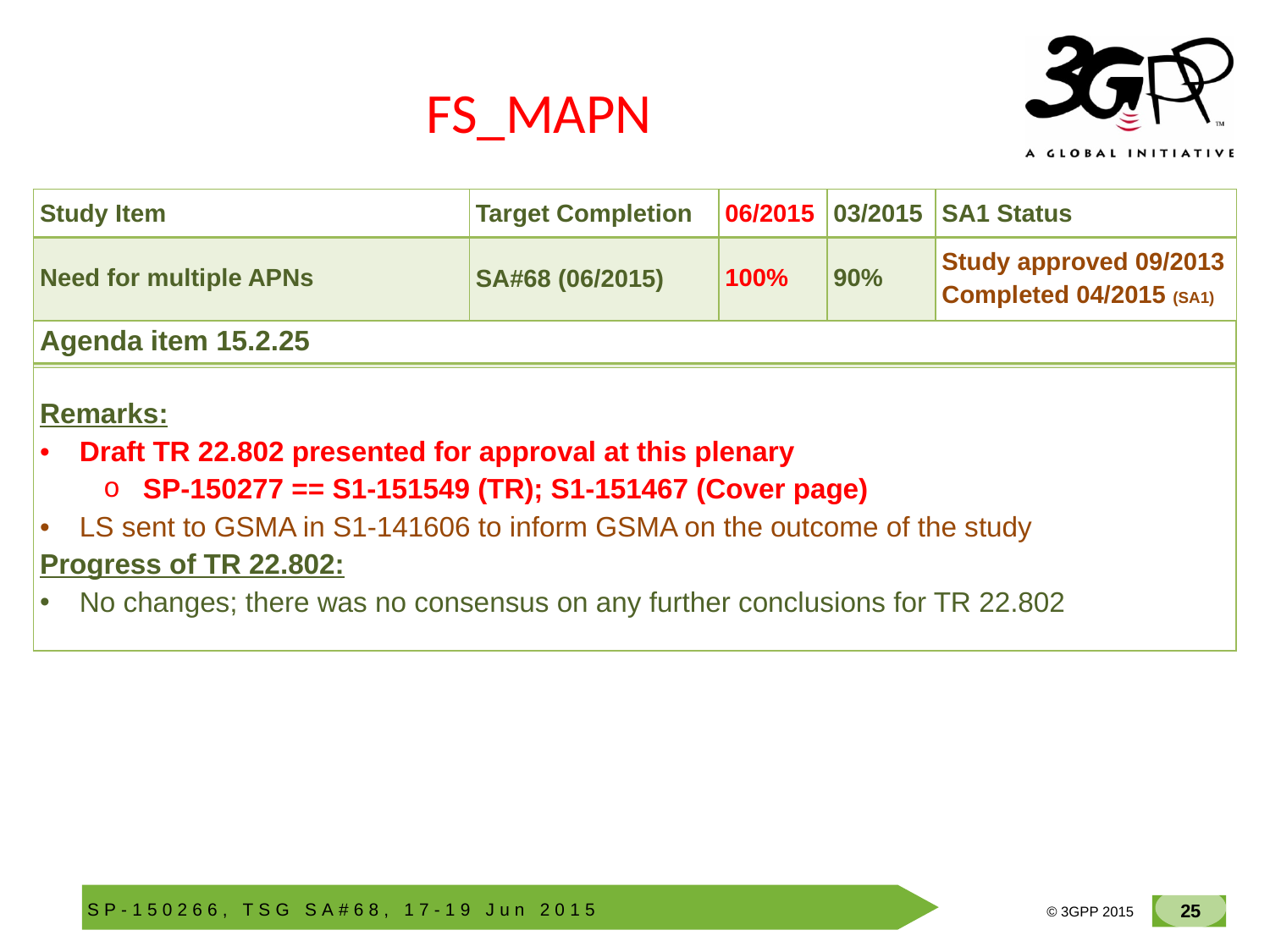

# FS_MAPN
| Study Item | Target Completion | 06/2015 | 03/2015 | SA1 Status |
| --- | --- | --- | --- | --- |
| Need for multiple APNs | SA#68 (06/2015) | 100% | 90% | Study approved 09/2013 Completed 04/2015 (SA1) |
| Agenda item 15.2.25 |
| --- |
|  |
| Remarks: Draft TR 22.802 presented for approval at this plenary SP-150277 == S1-151549 (TR); S1-151467 (Cover page) LS sent to GSMA in S1-141606 to inform GSMA on the outcome of the study Progress of TR 22.802: No changes; there was no consensus on any further conclusions for TR 22.802 |